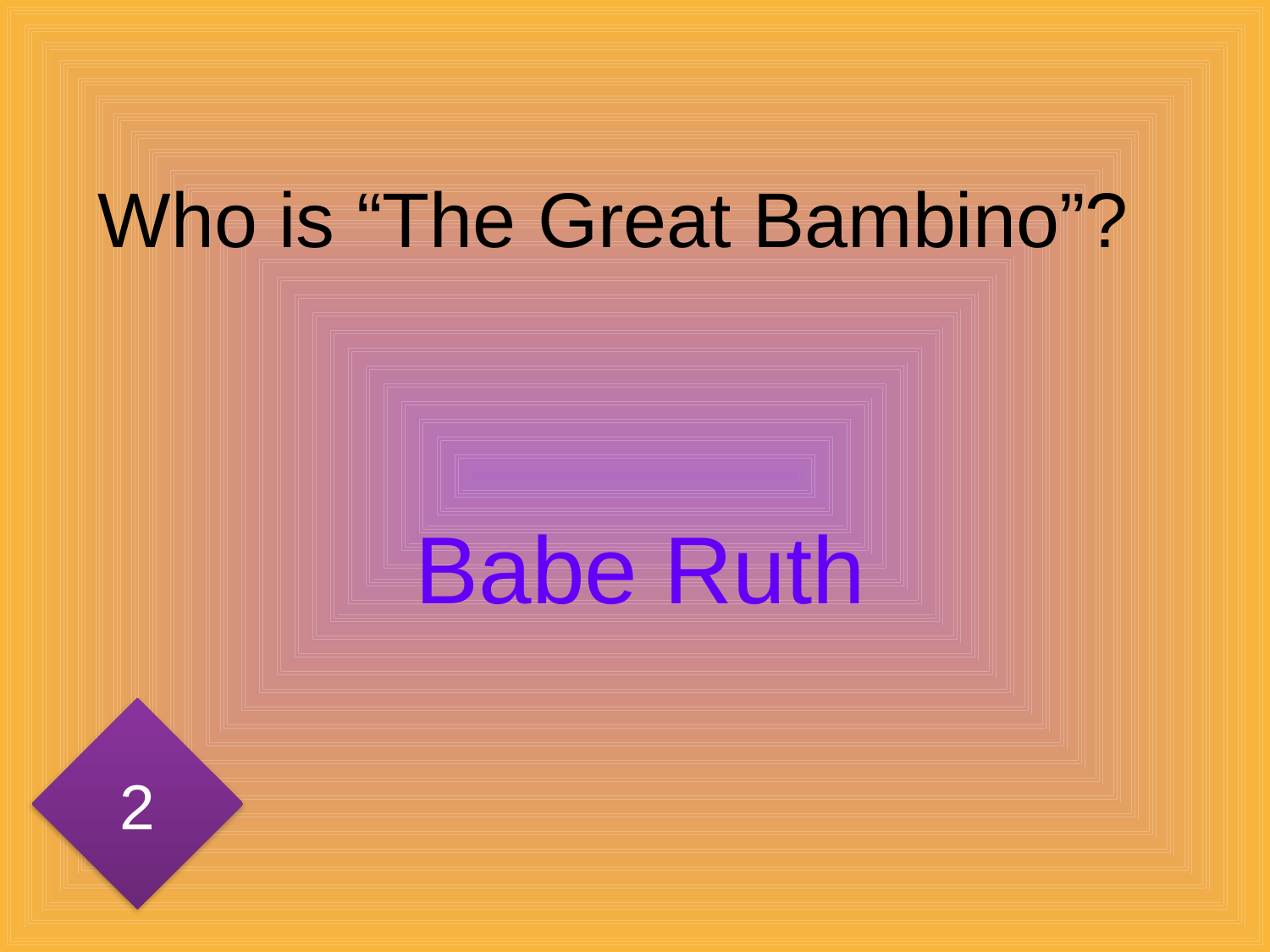

# Who is “The Great Bambino”?
Babe Ruth
2